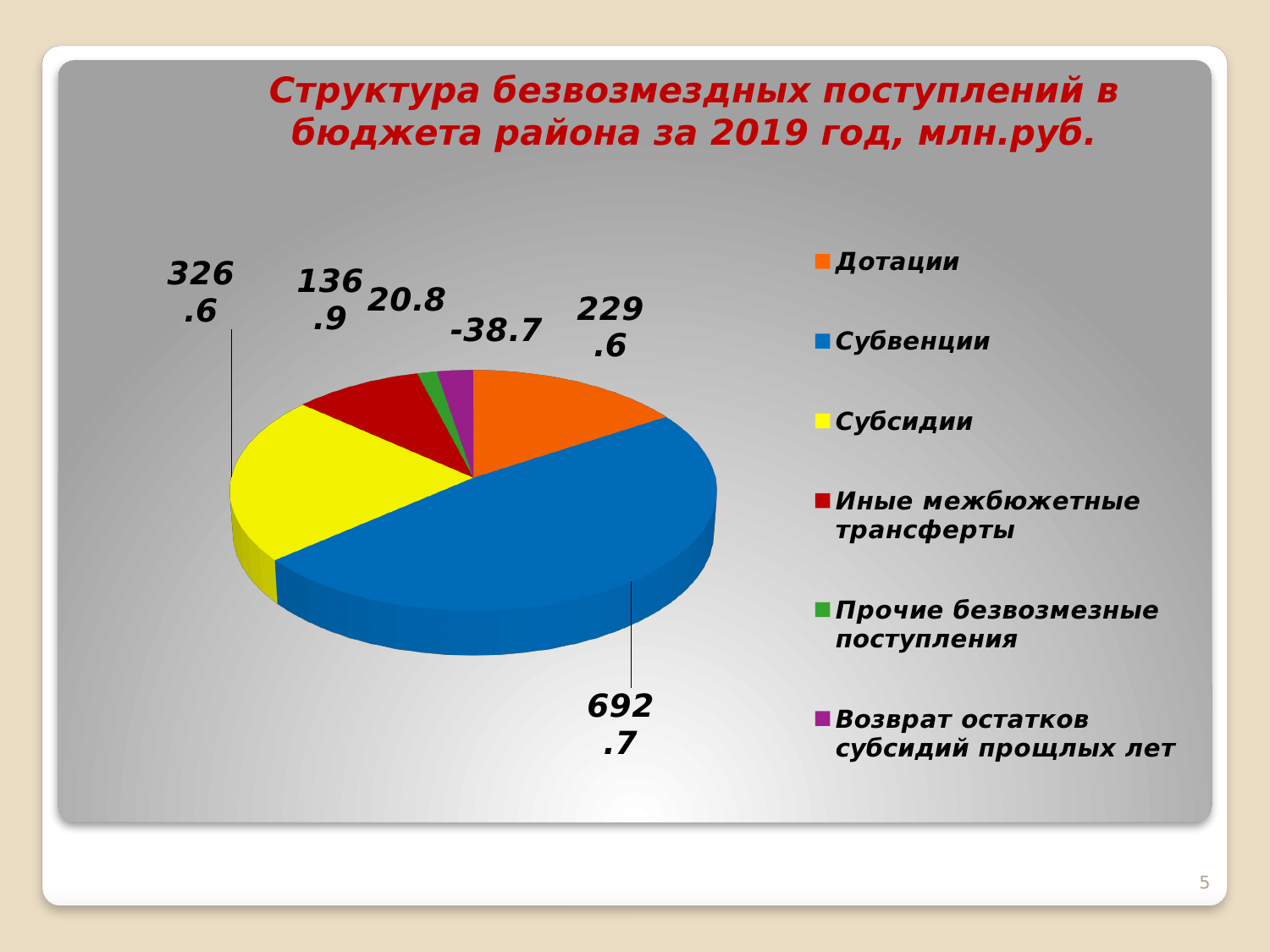

# Структура безвозмездных поступлений в бюджета района за 2019 год, млн.руб.

[unsupported chart]

5